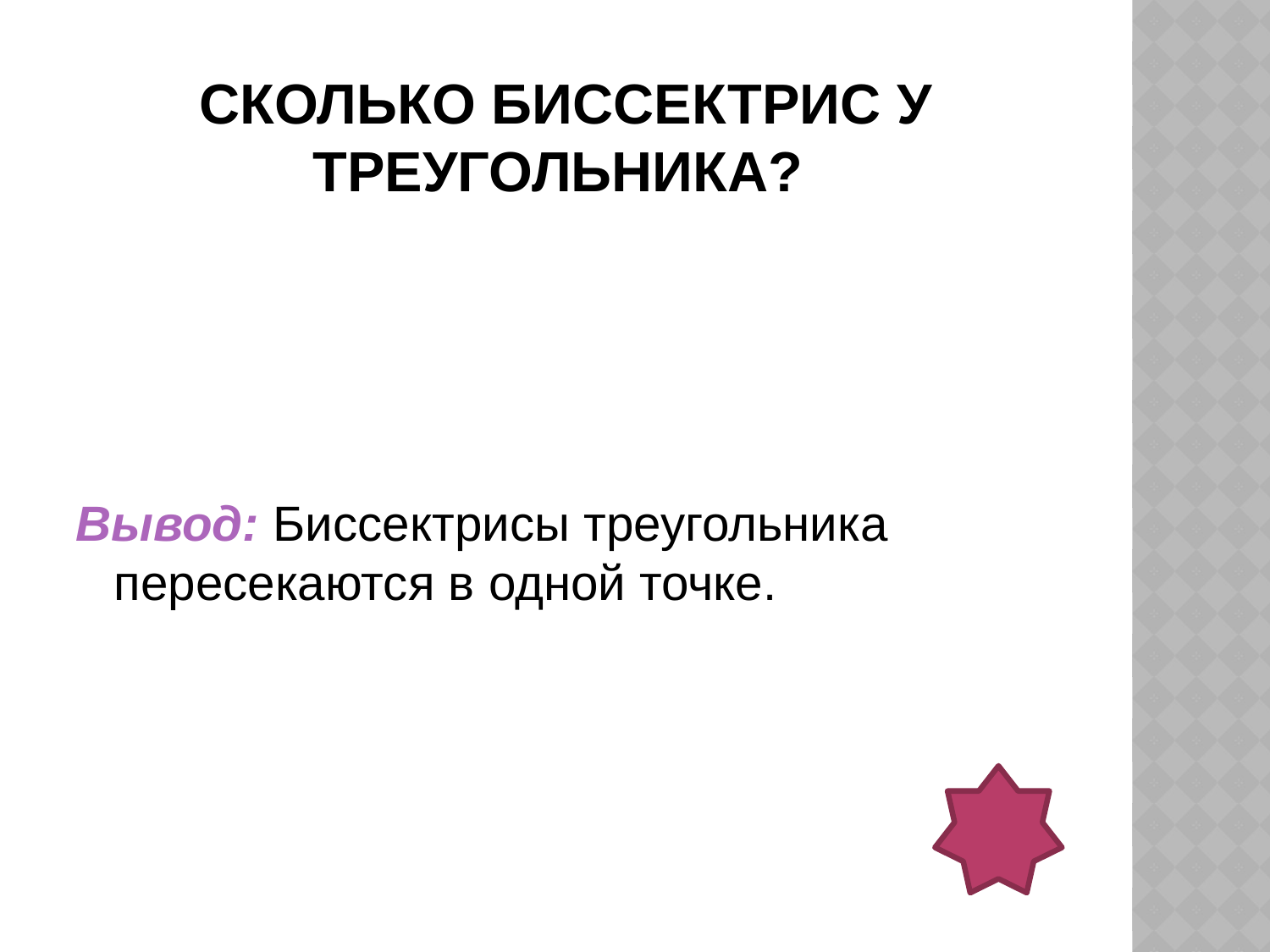

# Сколько биссектрис у треугольника?

Вывод: Биссектрисы треугольника пересекаются в одной точке.